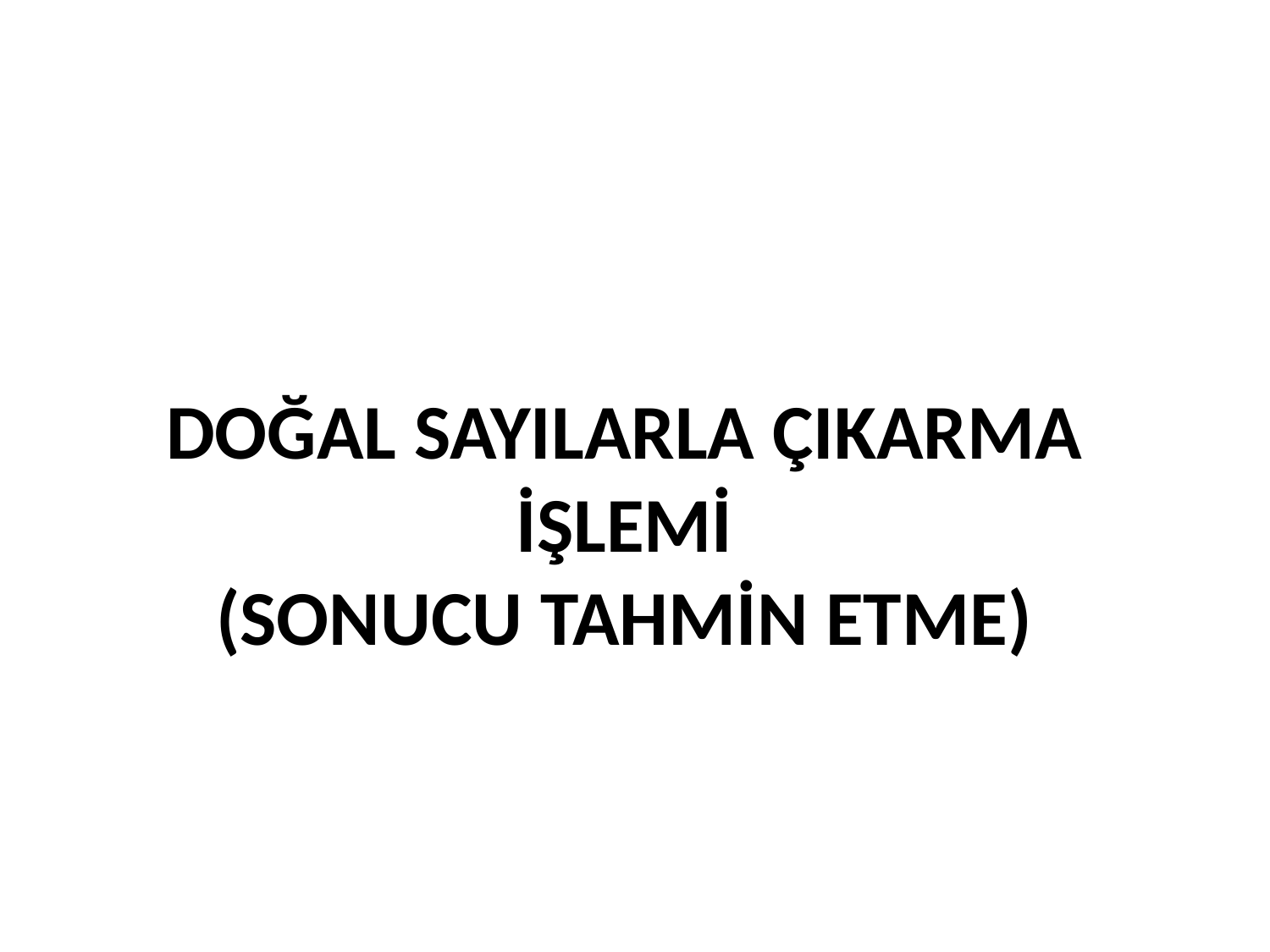

# DOĞAL SAYILARLA ÇIKARMA İŞLEMİ (SONUCU TAHMİN ETME)